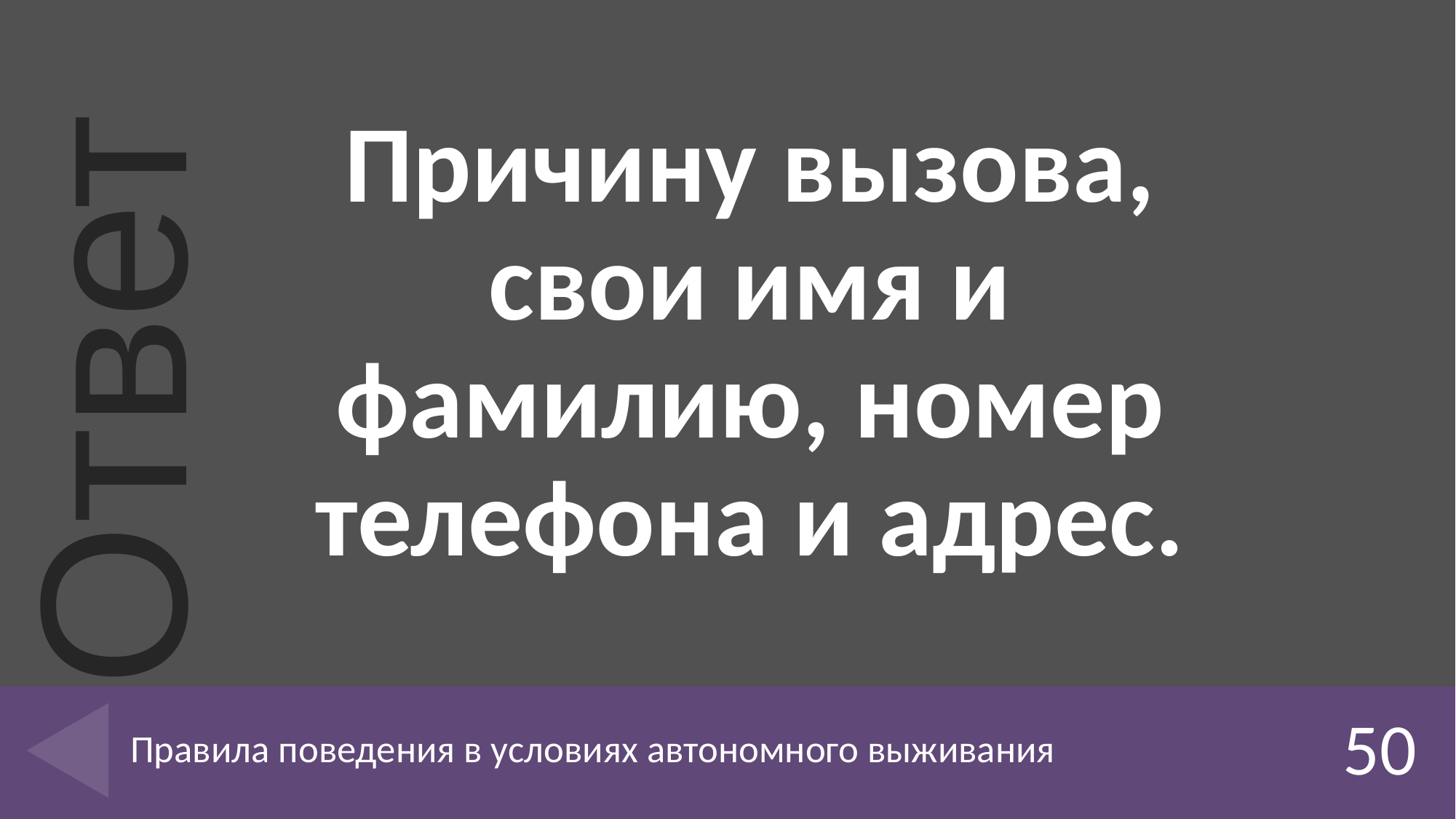

Причину вызова, свои имя и фамилию, номер телефона и адрес.
# Правила поведения в условиях автономного выживания
50